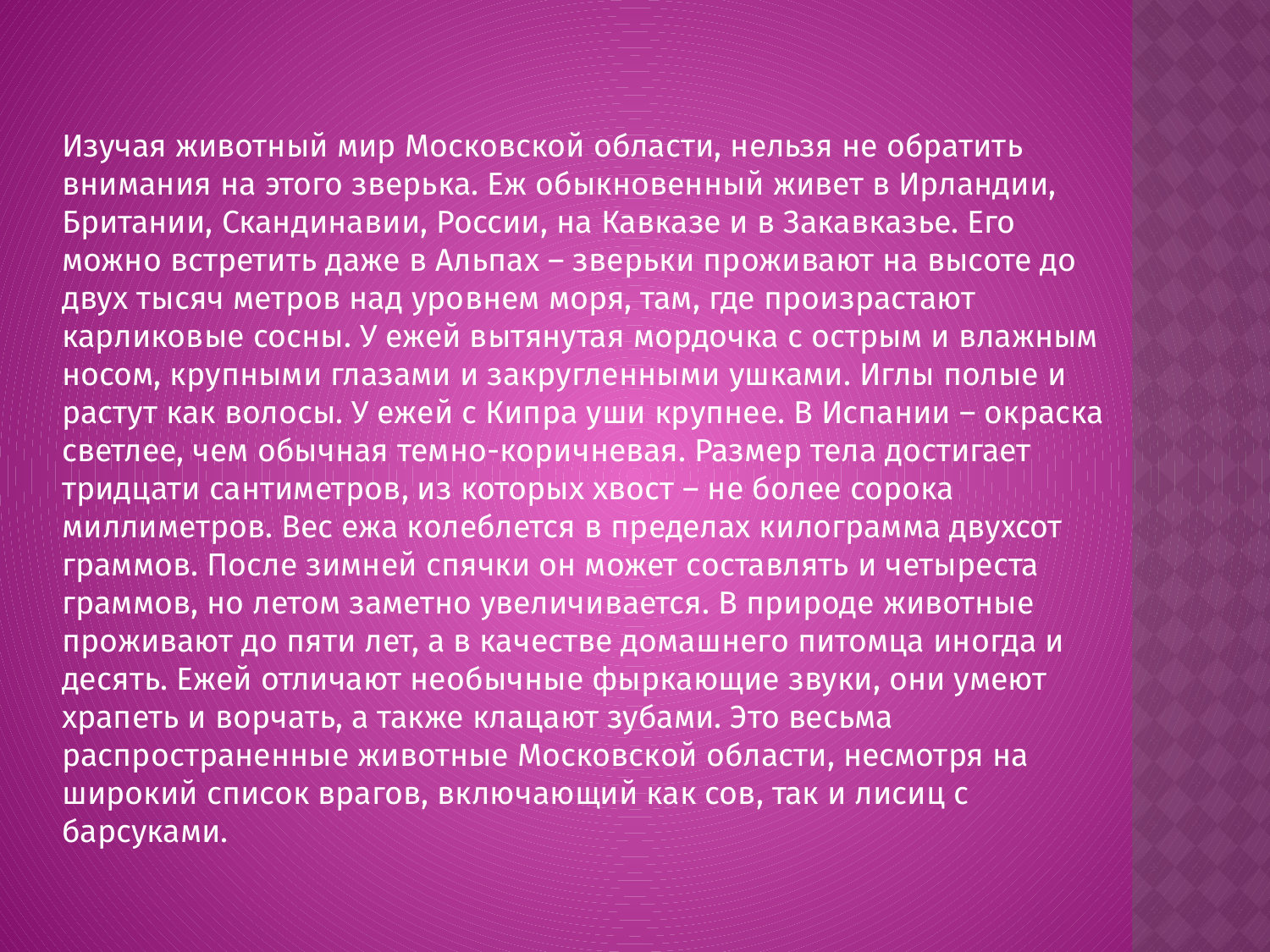

Изучая животный мир Московской области, нельзя не обратить внимания на этого зверька. Еж обыкновенный живет в Ирландии, Британии, Скандинавии, России, на Кавказе и в Закавказье. Его можно встретить даже в Альпах – зверьки проживают на высоте до двух тысяч метров над уровнем моря, там, где произрастают карликовые сосны. У ежей вытянутая мордочка с острым и влажным носом, крупными глазами и закругленными ушками. Иглы полые и растут как волосы. У ежей с Кипра уши крупнее. В Испании – окраска светлее, чем обычная темно-коричневая. Размер тела достигает тридцати сантиметров, из которых хвост – не более сорока миллиметров. Вес ежа колеблется в пределах килограмма двухсот граммов. После зимней спячки он может составлять и четыреста граммов, но летом заметно увеличивается. В природе животные проживают до пяти лет, а в качестве домашнего питомца иногда и десять. Ежей отличают необычные фыркающие звуки, они умеют храпеть и ворчать, а также клацают зубами. Это весьма распространенные животные Московской области, несмотря на широкий список врагов, включающий как сов, так и лисиц с барсуками.